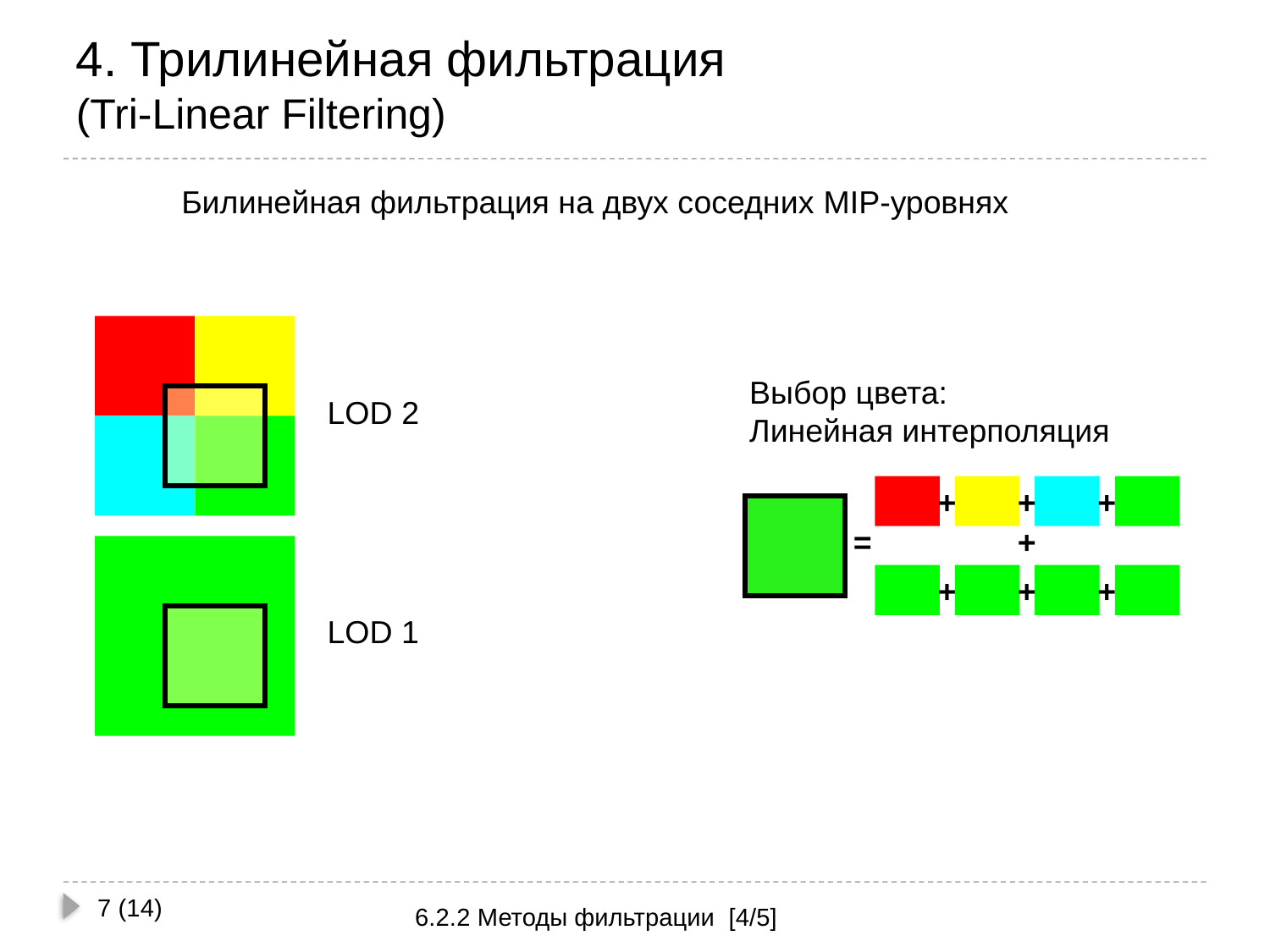

# 4. Трилинейная фильтрация (Tri-Linear Filtering)
Билинейная фильтрация на двух соседних MIP-уровнях

Выбор цвета:
Линейная интерполяция

LOD 2

+

+

+

=
+

+

+

+

LOD 1
7 (14)
6.2.2 Методы фильтрации  [4/5]